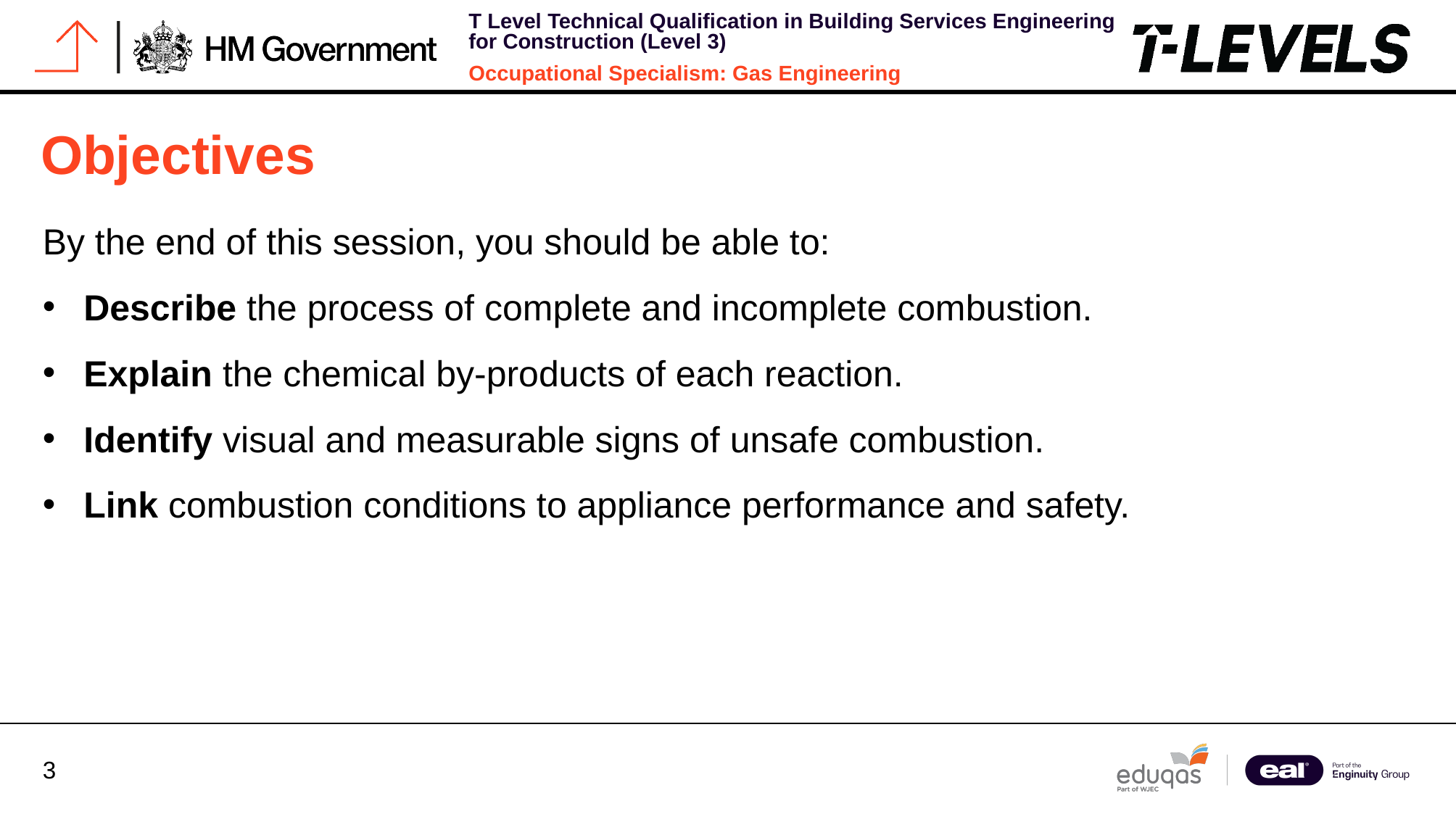

# Objectives
By the end of this session, you should be able to:
Describe the process of complete and incomplete combustion.
Explain the chemical by-products of each reaction.
Identify visual and measurable signs of unsafe combustion.
Link combustion conditions to appliance performance and safety.